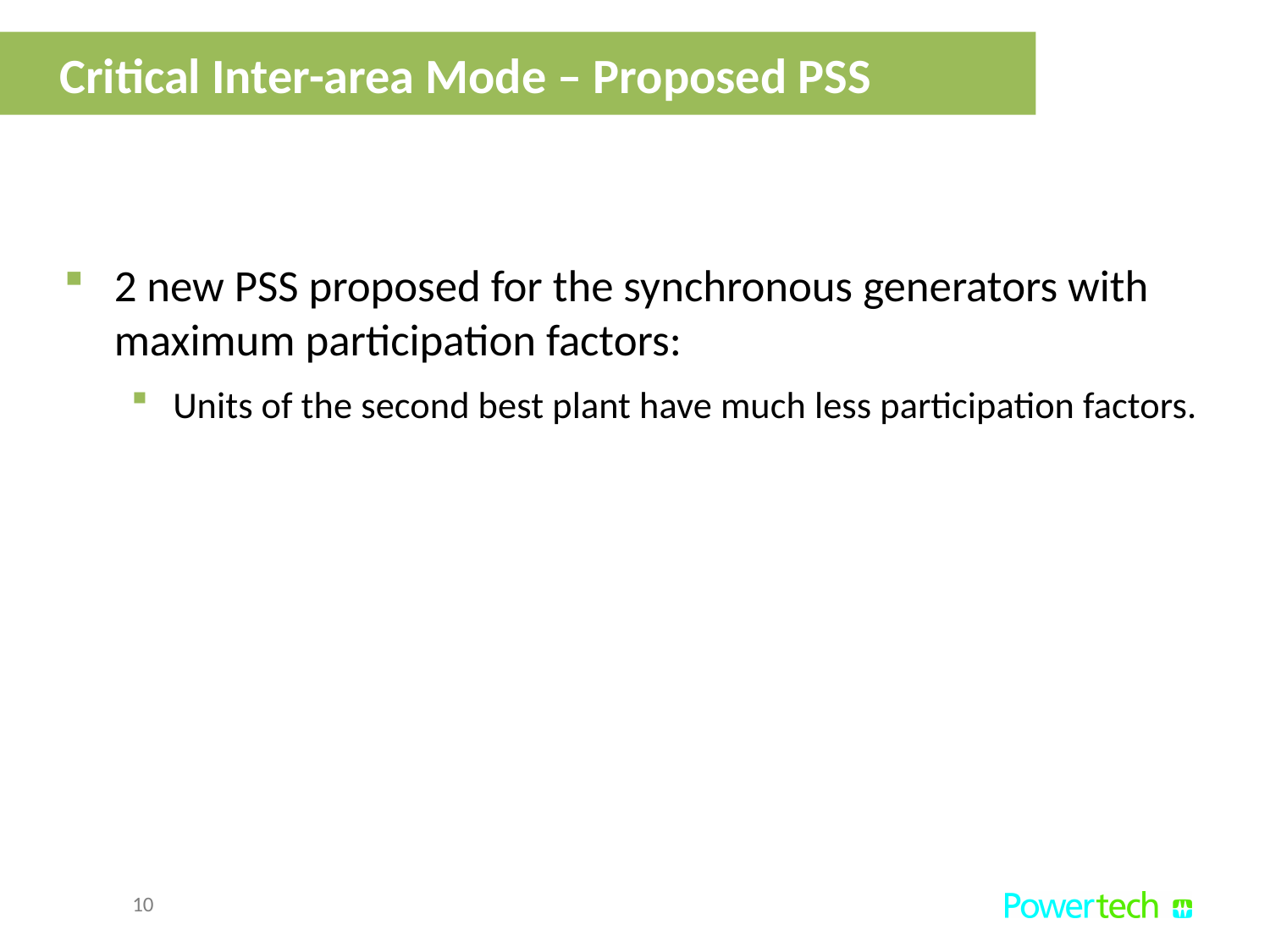

Critical Inter-area Mode – Proposed PSS
2 new PSS proposed for the synchronous generators with maximum participation factors:
Units of the second best plant have much less participation factors.
10